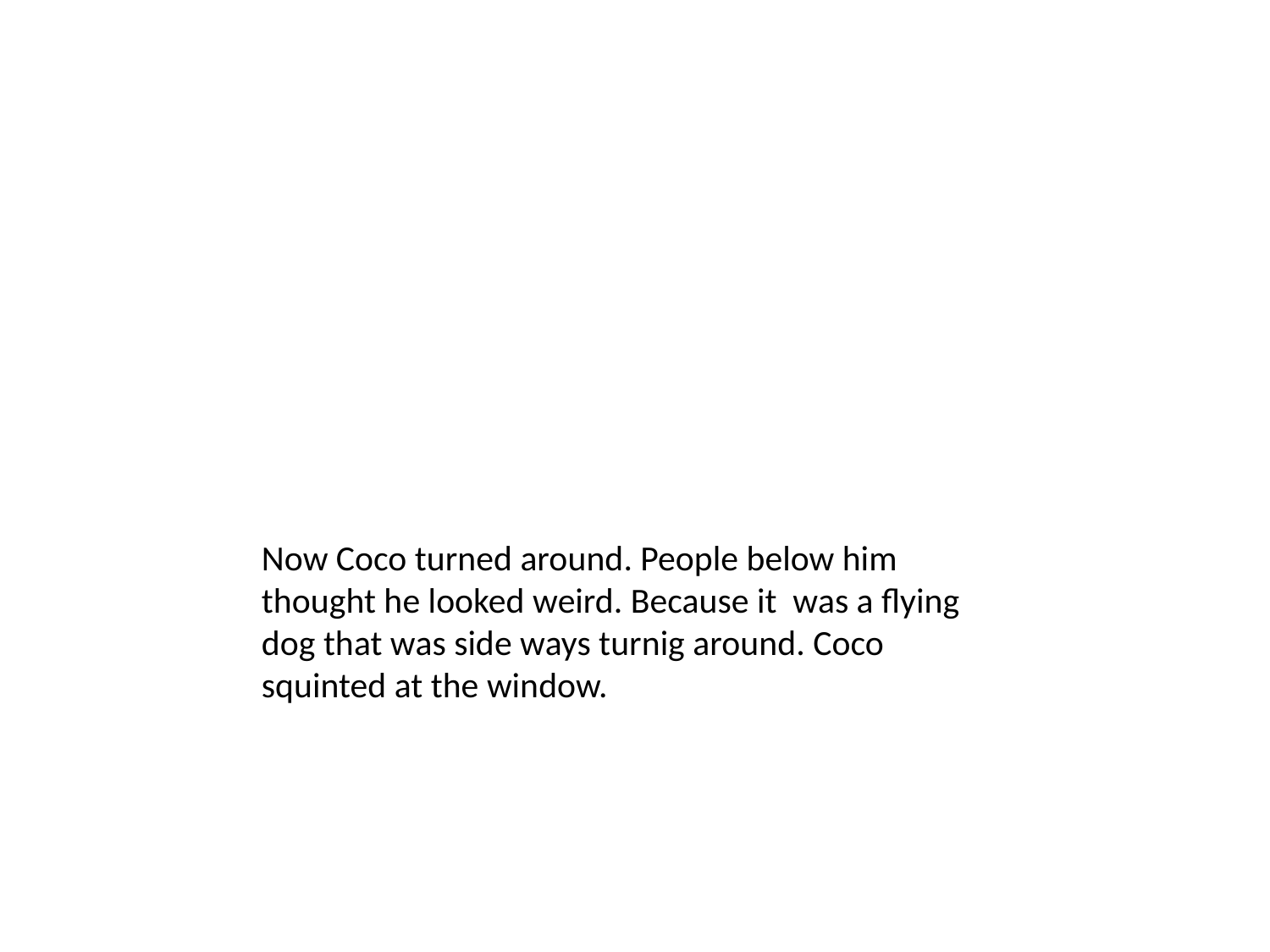

Now Coco turned around. People below him thought he looked weird. Because it  was a flying dog that was side ways turnig around. Coco squinted at the window.